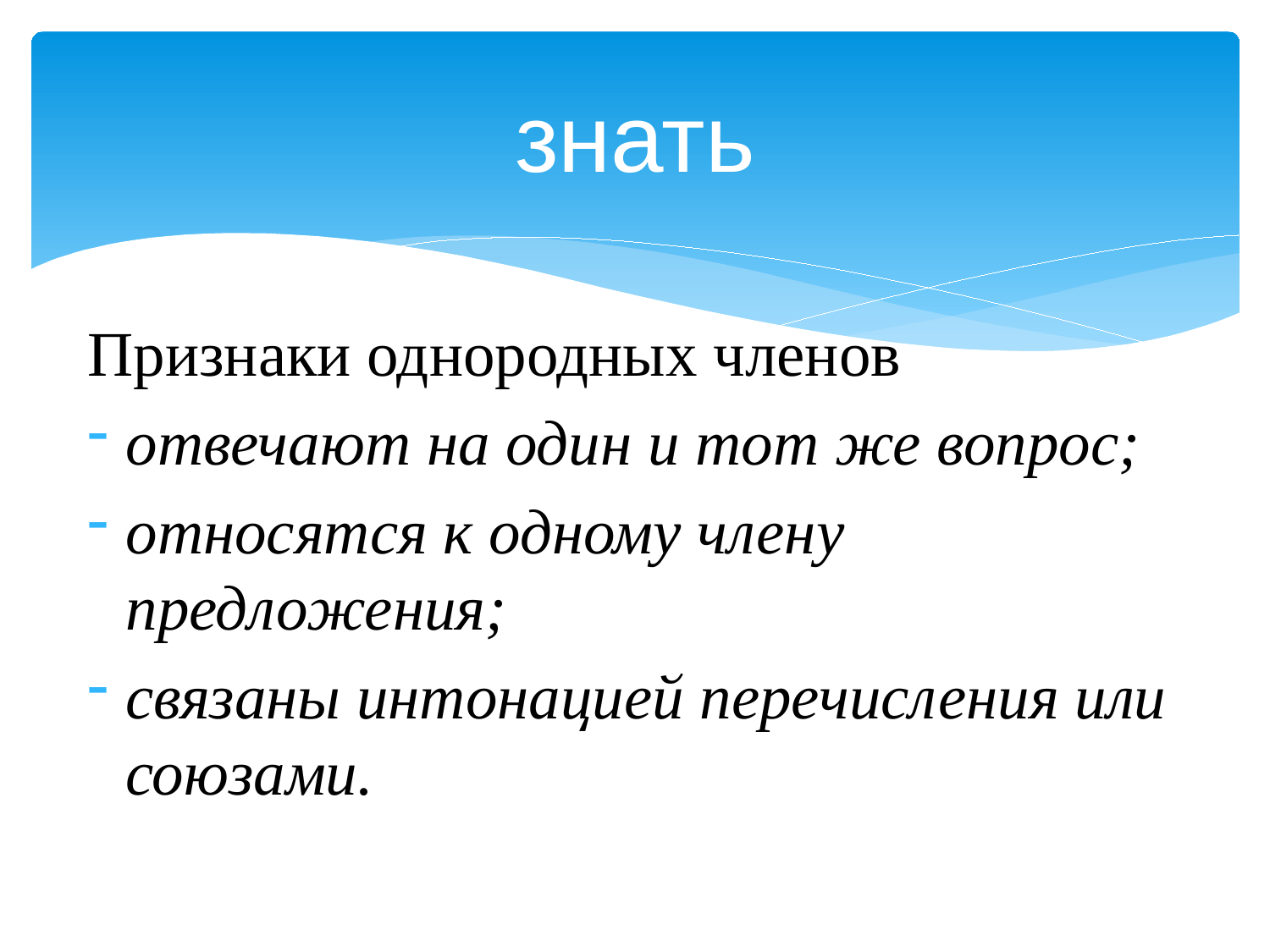

# знать
Признаки однородных членов
отвечают на один и тот же вопрос;
относятся к одному члену предложения;
связаны интонацией перечисления или союзами.